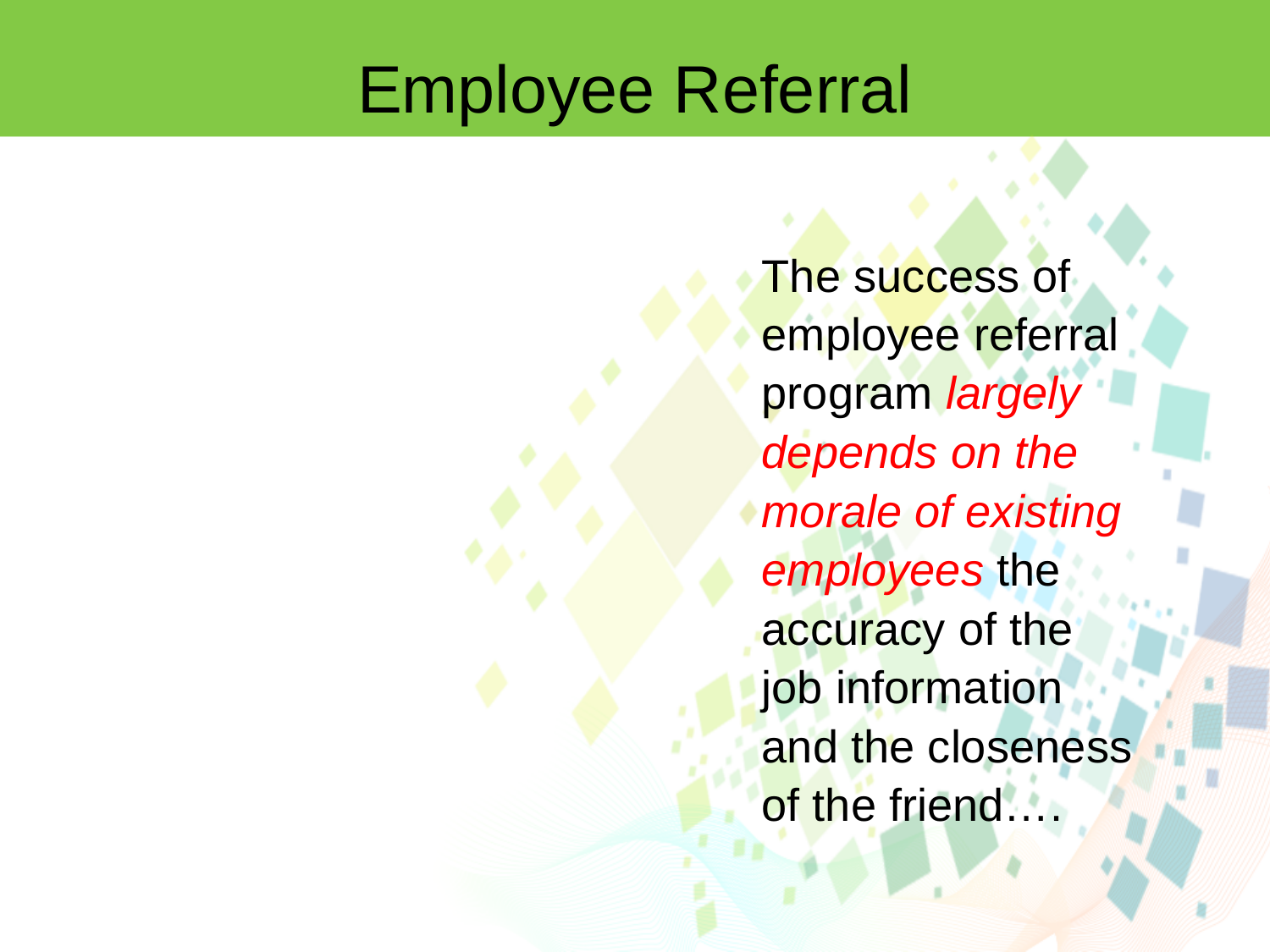

Employee Referral
The success of employee referral program largely depends on the morale of existing employees the accuracy of the job information and the closeness of the friend….